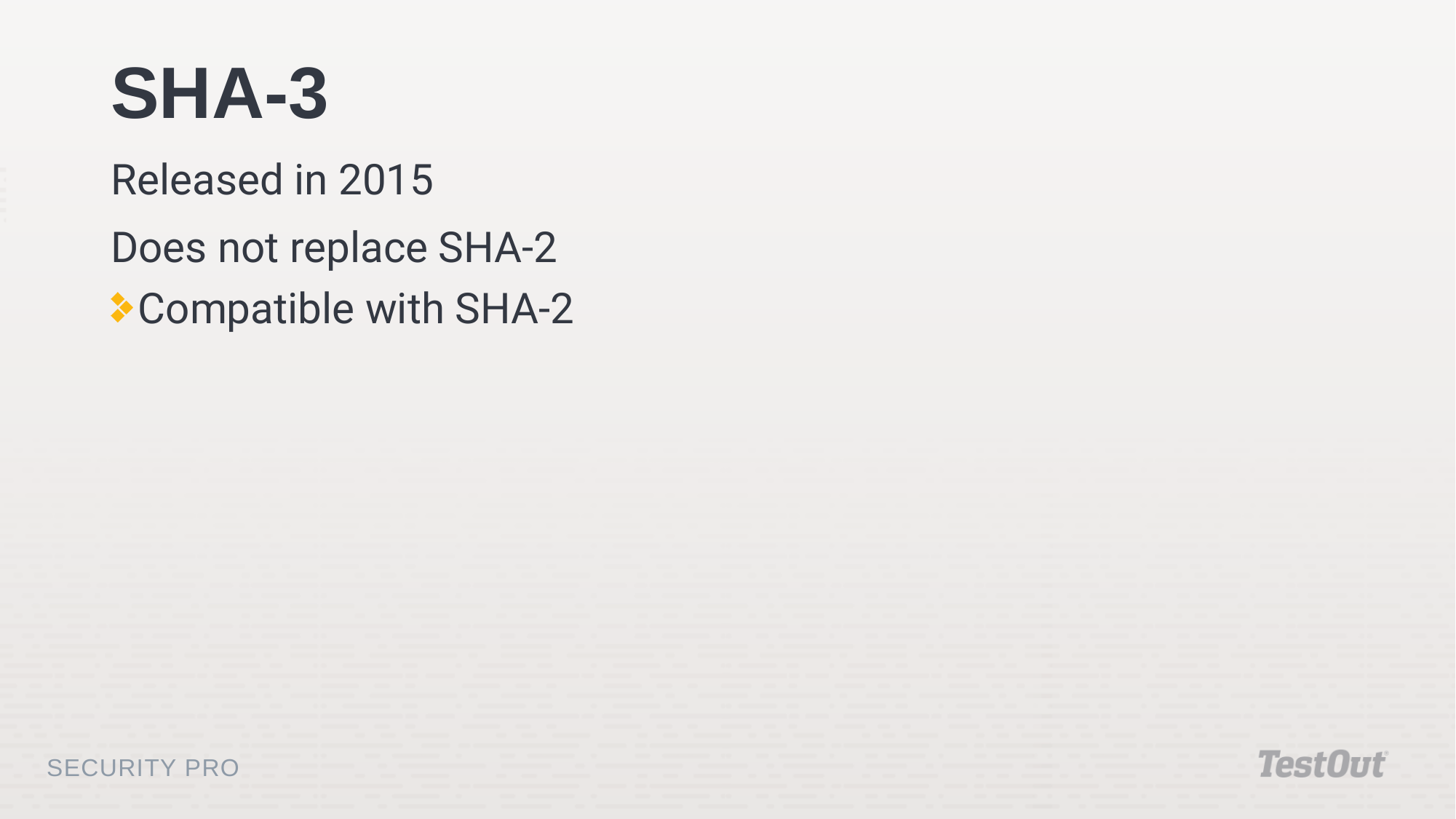

# SHA-3
Released in 2015
Does not replace SHA-2
Compatible with SHA-2
Security Pro